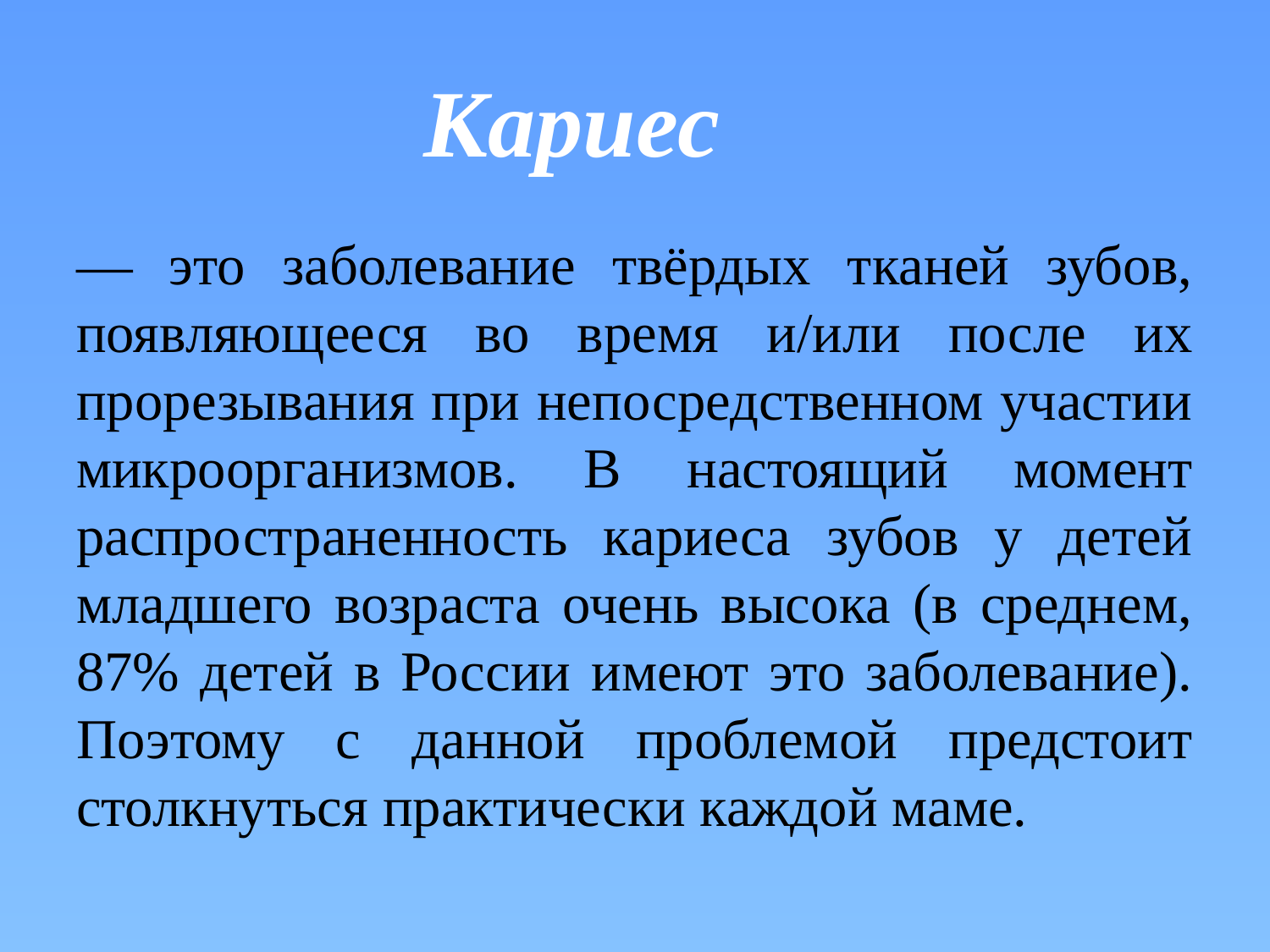

# Кариес
— это заболевание твёрдых тканей зубов, появляющееся во время и/или после их прорезывания при непосредственном участии микроорганизмов. В настоящий момент распространенность кариеса зубов у детей младшего возраста очень высока (в среднем, 87% детей в России имеют это заболевание). Поэтому с данной проблемой предстоит столкнуться практически каждой маме.